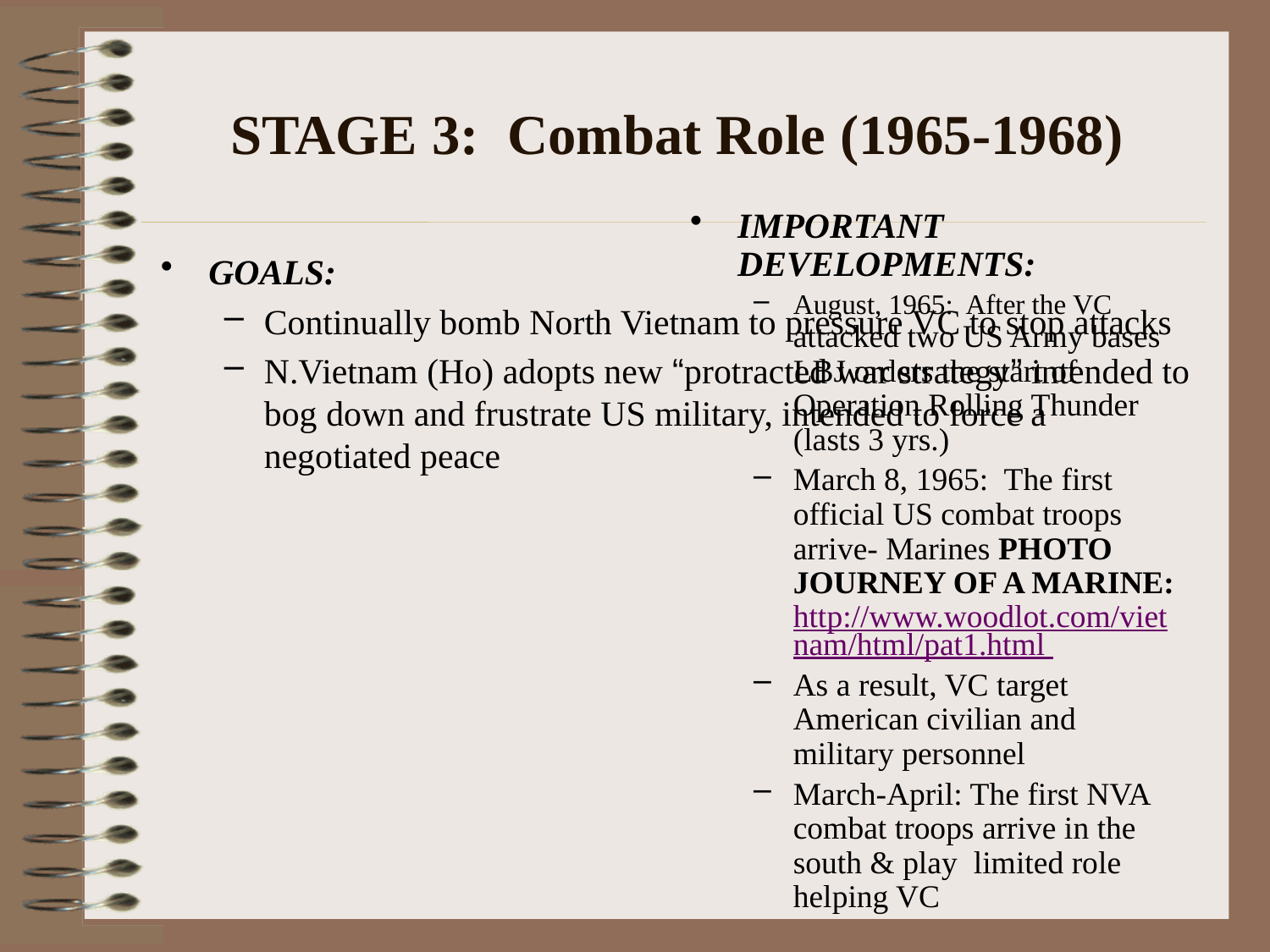

# STAGE 3:  Combat Role (1965-1968)
IMPORTANT DEVELOPMENTS:
August, 1965:  After the VC attacked two US Army bases LBJ orders the start of Operation Rolling Thunder (lasts 3 yrs.)
March 8, 1965:  The first official US combat troops arrive- Marines PHOTO JOURNEY OF A MARINE: http://www.woodlot.com/vietnam/html/pat1.html
As a result, VC target American civilian and military personnel
March-April: The first NVA combat troops arrive in the south & play  limited role helping VC

GOALS:
Continually bomb North Vietnam to pressure VC to stop attacks
N.Vietnam (Ho) adopts new “protracted war strategy” intended to bog down and frustrate US military, intended to force a negotiated peace